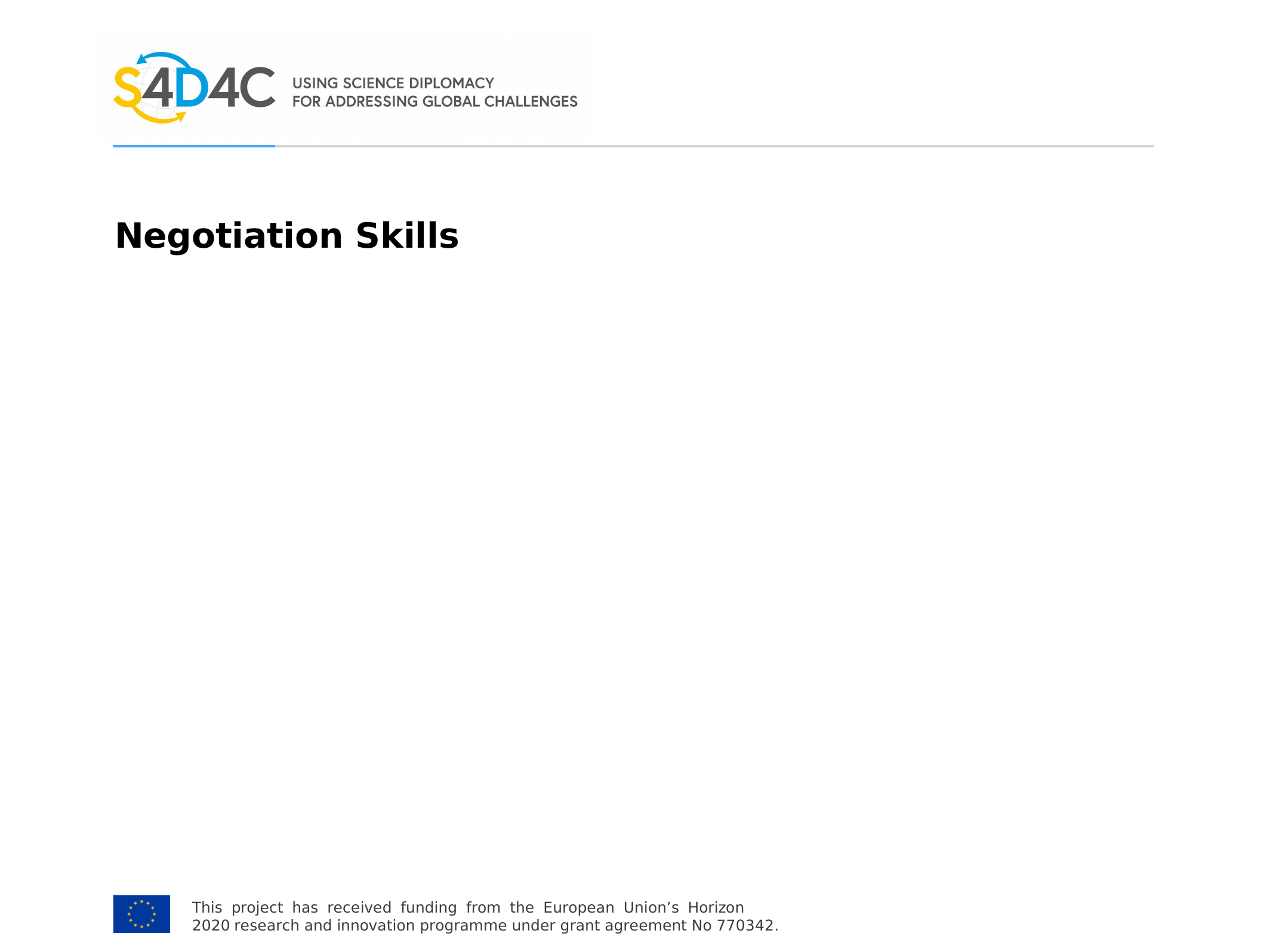

Negotiation Skills
This  project  has  received  funding  from  the  European  Union’s  Horizon  2020 research and innovation programme under grant agreement No 770342.